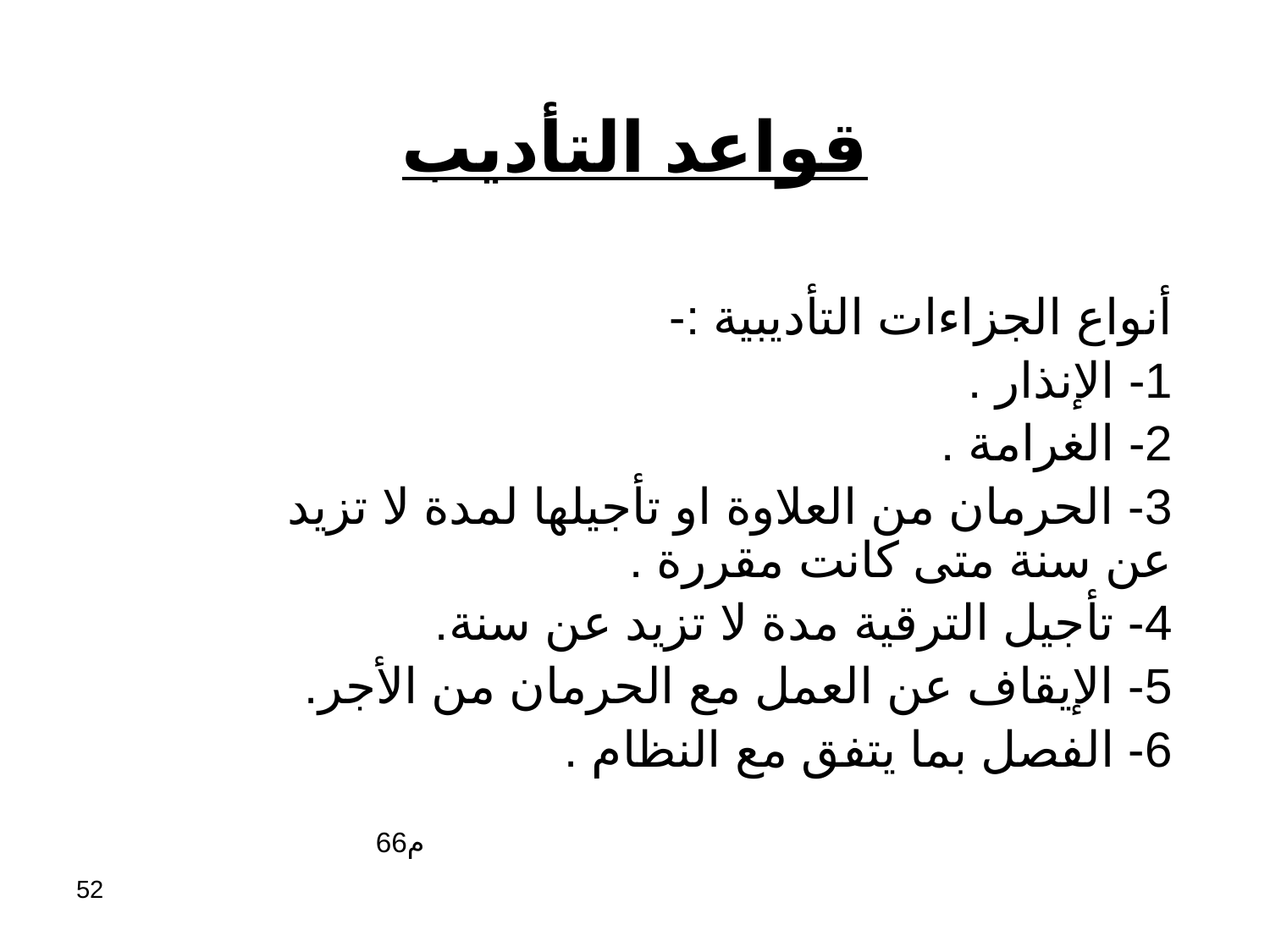

# قواعد التأديب
أنواع الجزاءات التأديبية :-
1- الإنذار .
2- الغرامة .
3- الحرمان من العلاوة او تأجيلها لمدة لا تزيد عن سنة متى كانت مقررة .
4- تأجيل الترقية مدة لا تزيد عن سنة.
5- الإيقاف عن العمل مع الحرمان من الأجر.
6- الفصل بما يتفق مع النظام .
	                                      م66
52